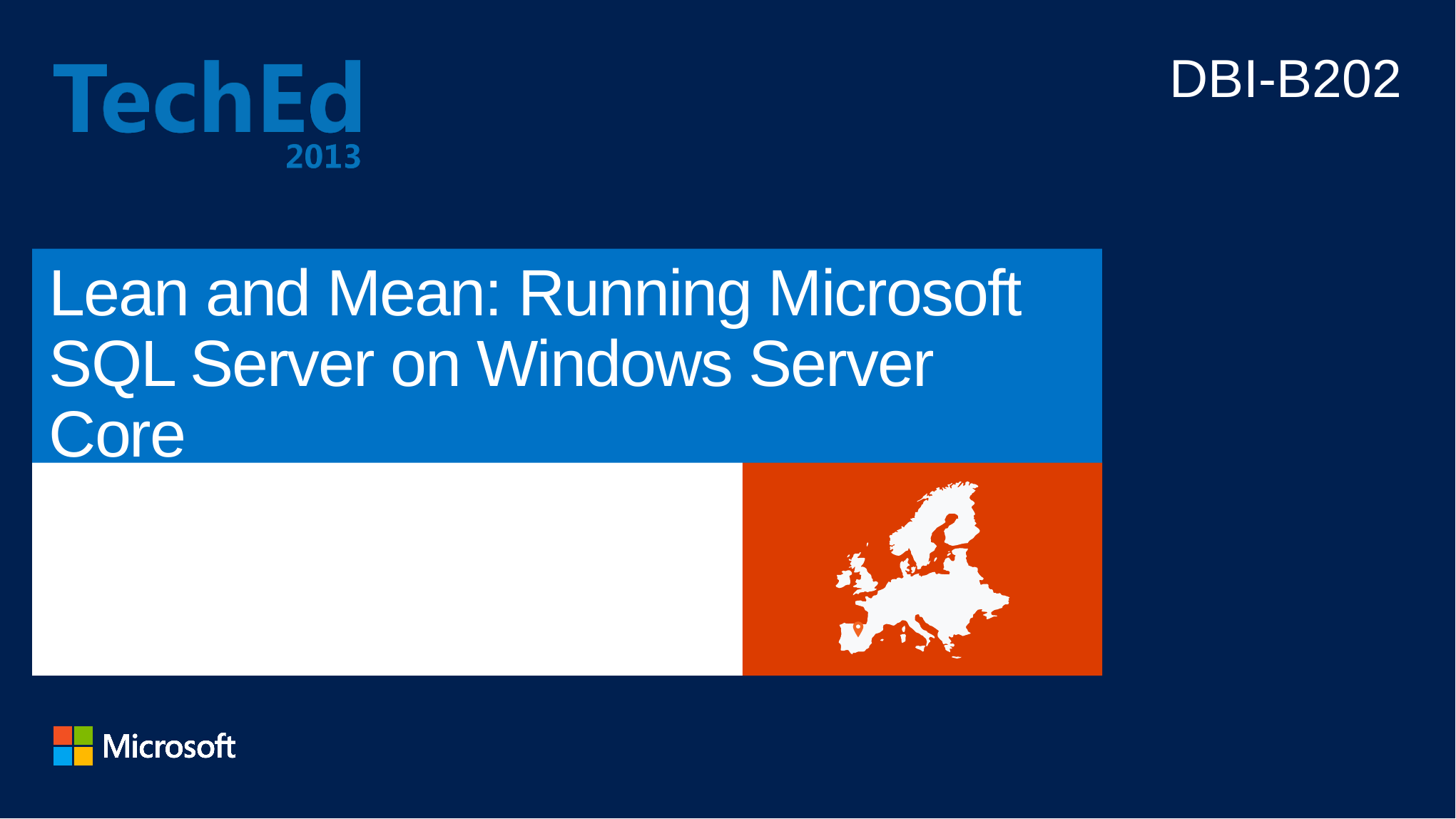

DBI-B202
# Lean and Mean: Running Microsoft SQL Server on Windows Server Core

Dandy Weyn
@ilikesql